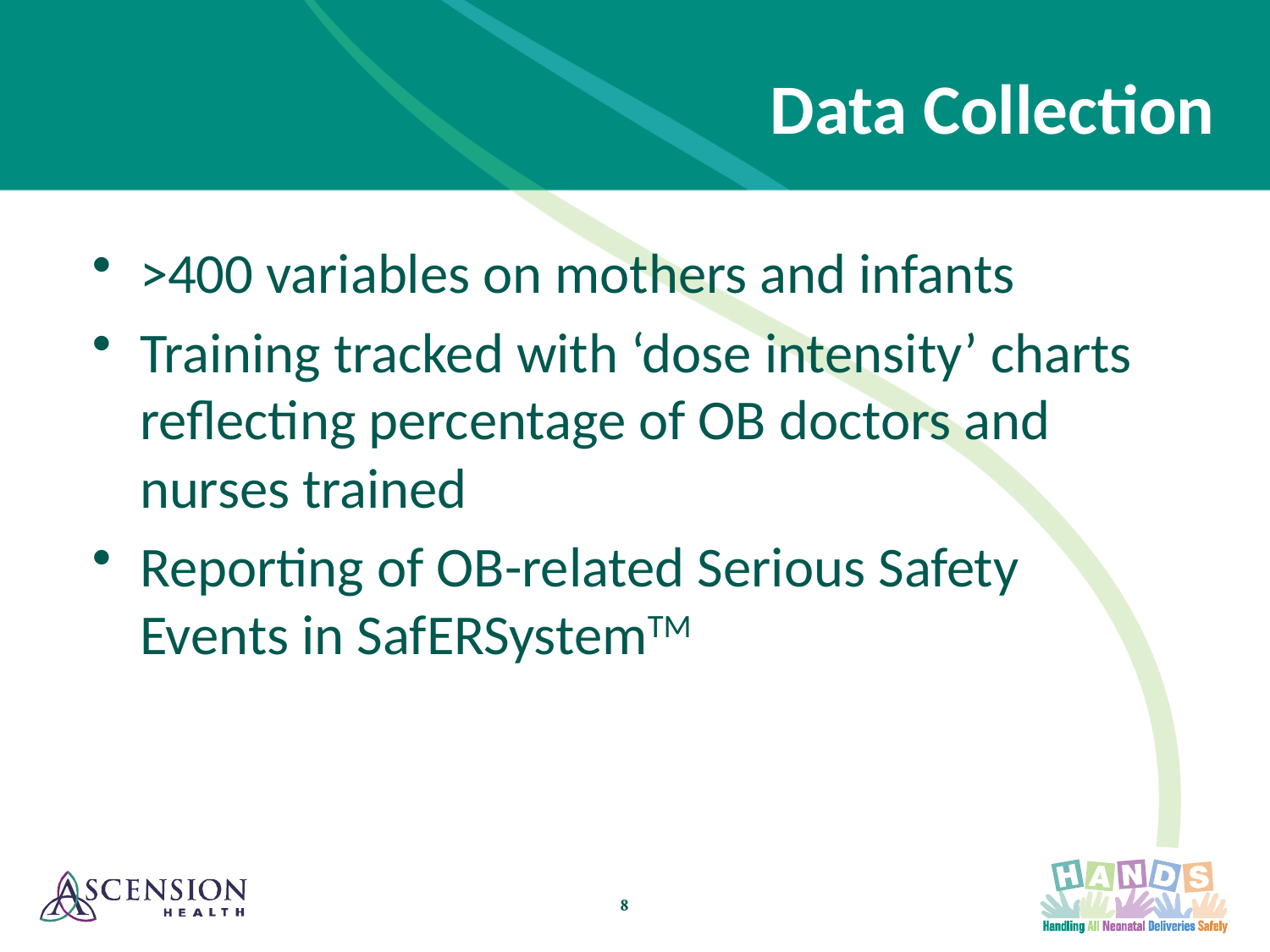

# Data Collection
>400 variables on mothers and infants
Training tracked with ‘dose intensity’ charts reflecting percentage of OB doctors and nurses trained
Reporting of OB-related Serious Safety Events in SafERSystemTM